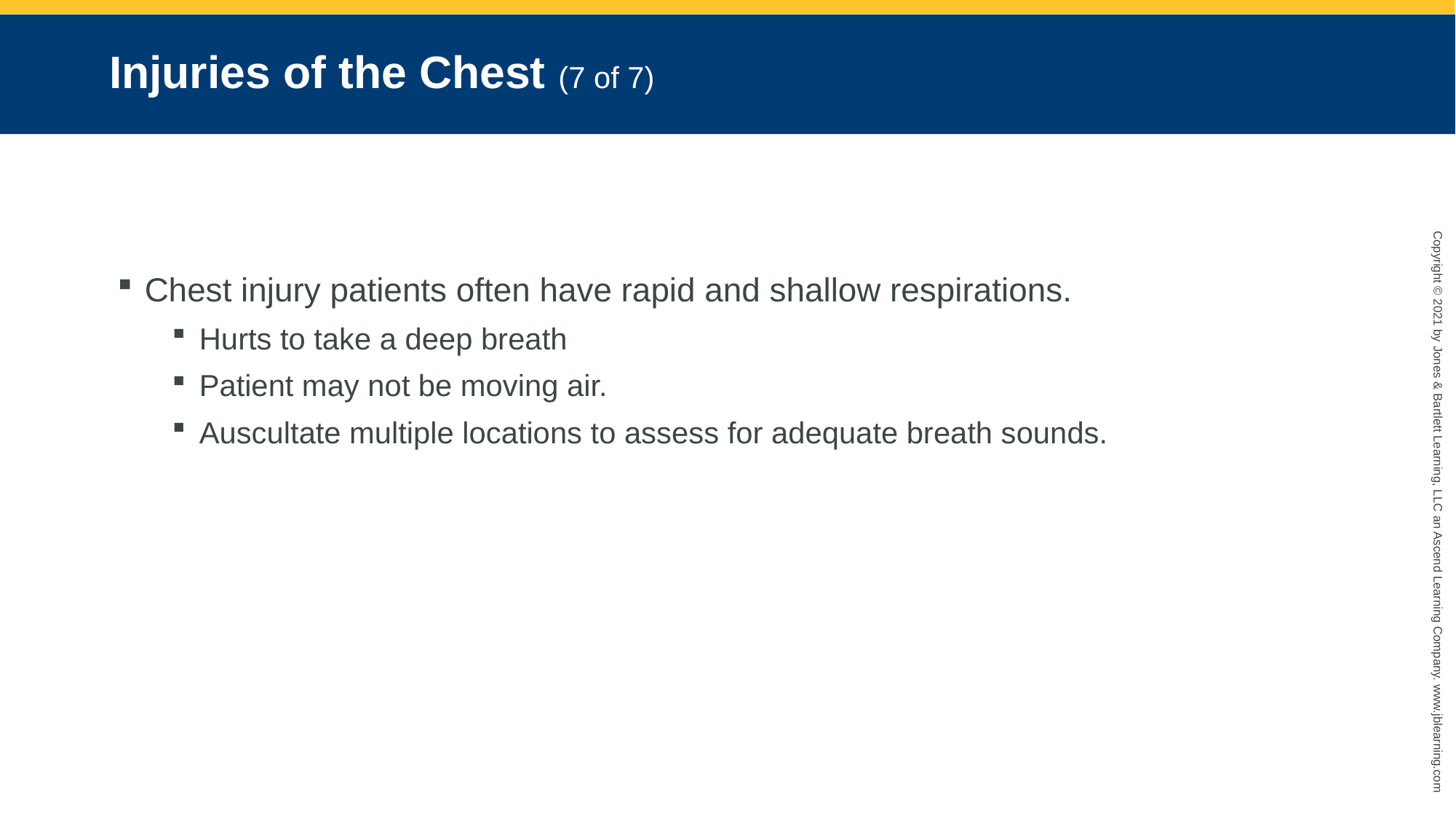

# Injuries of the Chest (7 of 7)
Chest injury patients often have rapid and shallow respirations.
Hurts to take a deep breath
Patient may not be moving air.
Auscultate multiple locations to assess for adequate breath sounds.